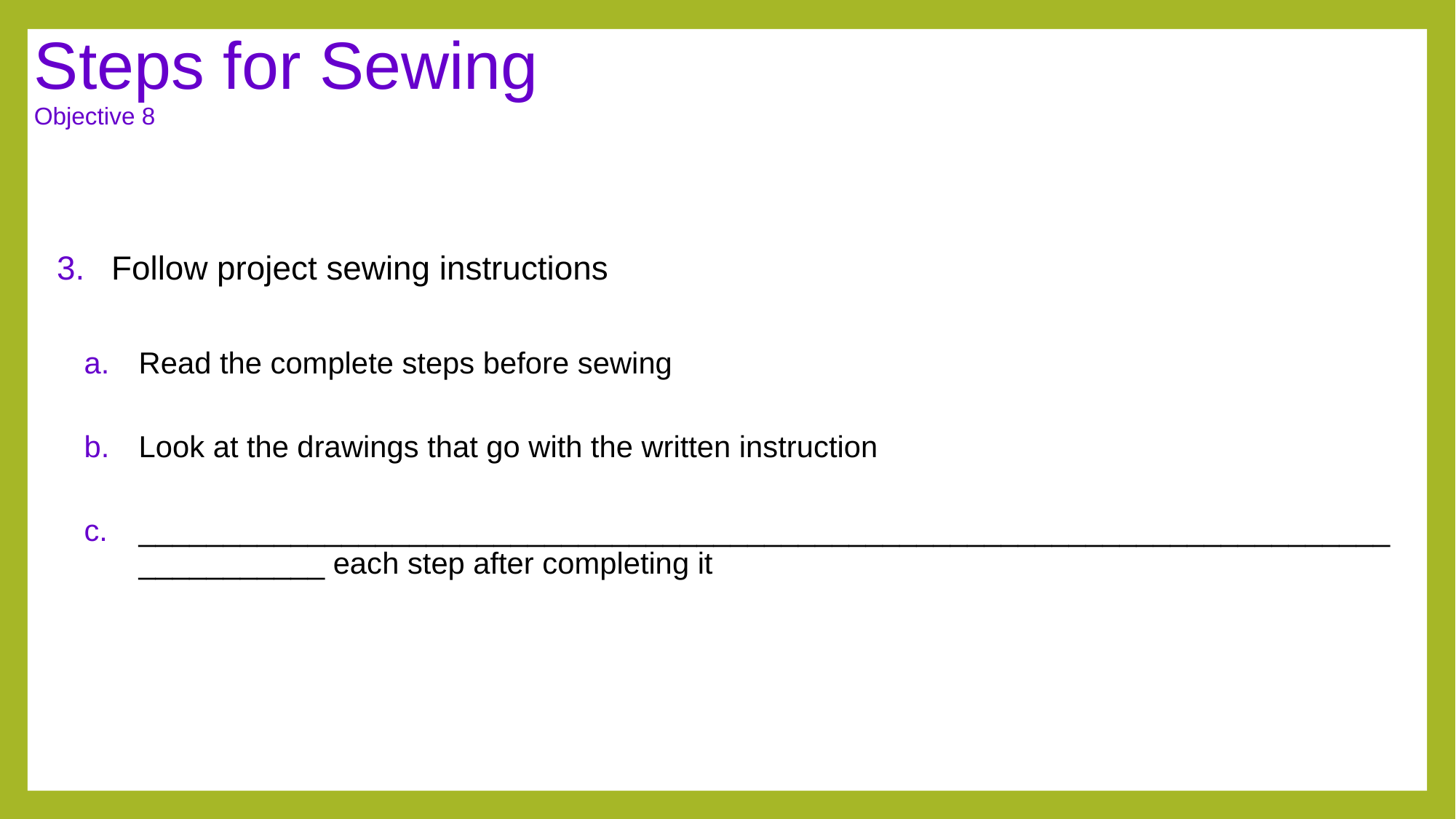

# Steps for Sewing Objective 8
Follow project sewing instructions

Read the complete steps before sewing

Look at the drawings that go with the written instruction

_____________________________________________________________________________________ each step after completing it